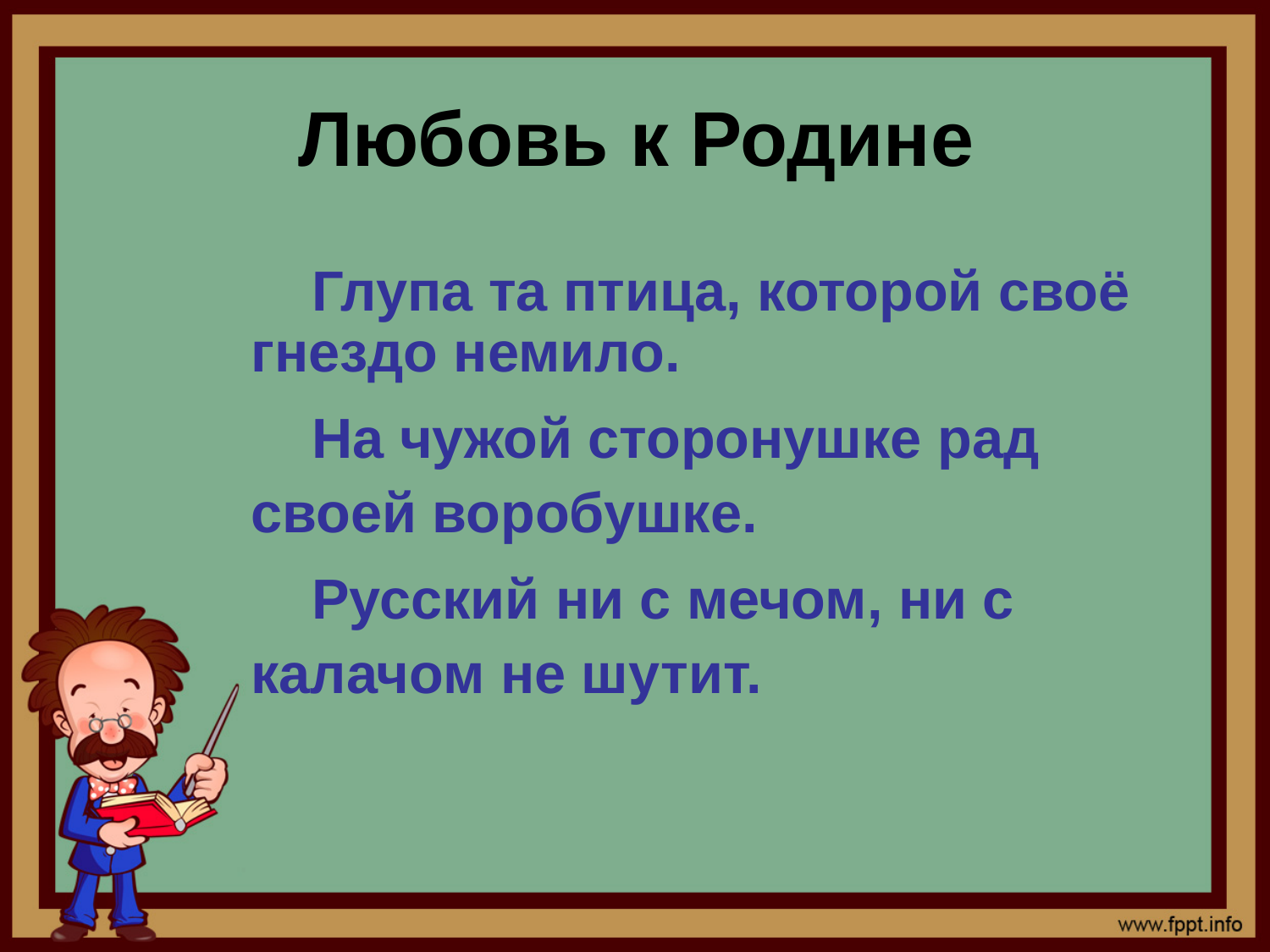

# Любовь к Родине
Глупа та птица, которой своё гнездо немило.
На чужой сторонушке рад своей воробушке.
Русский ни с мечом, ни с калачом не шутит.